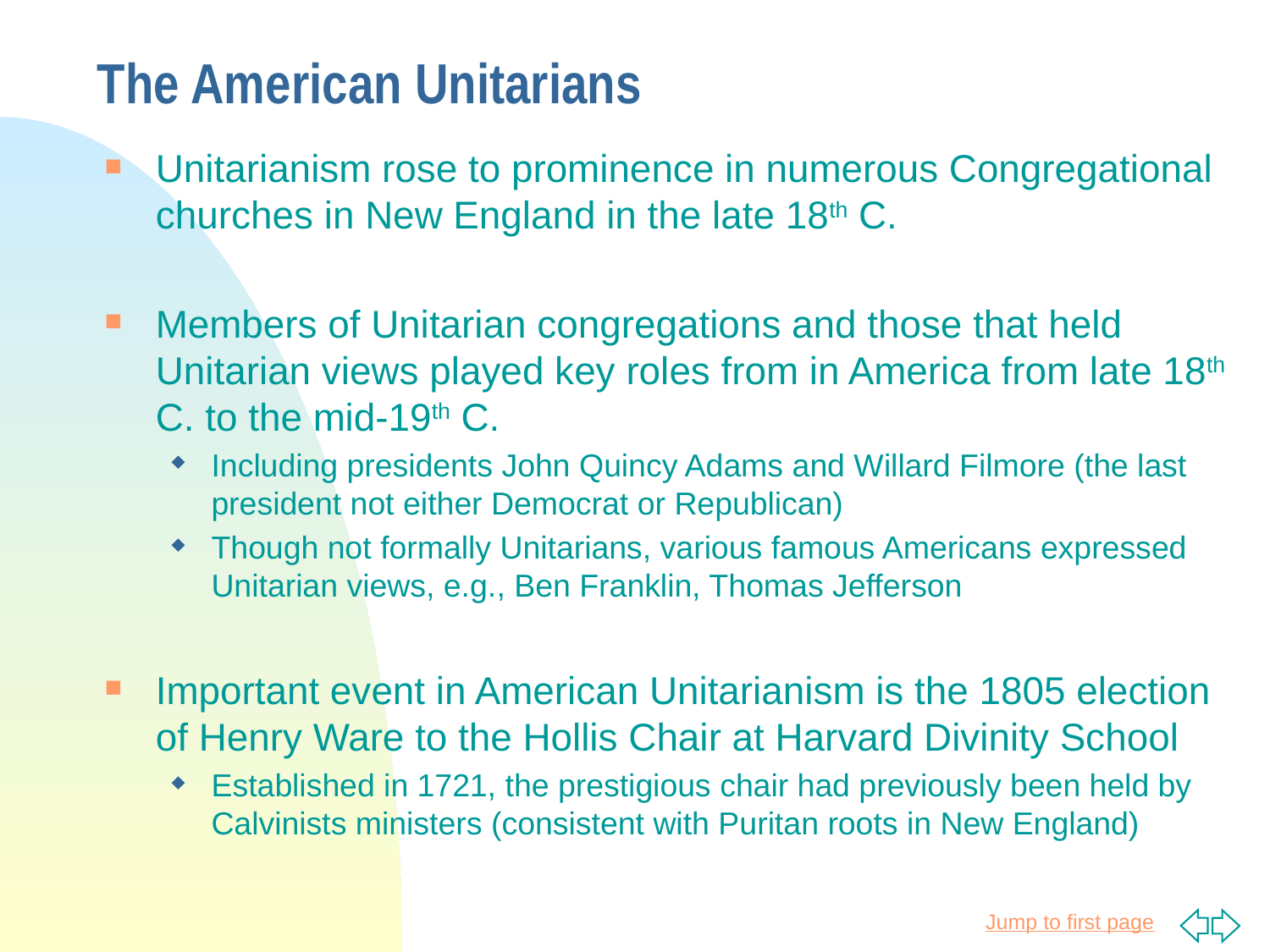

# The American Unitarians
Unitarianism rose to prominence in numerous Congregational churches in New England in the late 18th C.

Members of Unitarian congregations and those that held Unitarian views played key roles from in America from late 18th C. to the mid-19th C.
Including presidents John Quincy Adams and Willard Filmore (the last president not either Democrat or Republican)
Though not formally Unitarians, various famous Americans expressed Unitarian views, e.g., Ben Franklin, Thomas Jefferson

Important event in American Unitarianism is the 1805 election of Henry Ware to the Hollis Chair at Harvard Divinity School
Established in 1721, the prestigious chair had previously been held by Calvinists ministers (consistent with Puritan roots in New England)